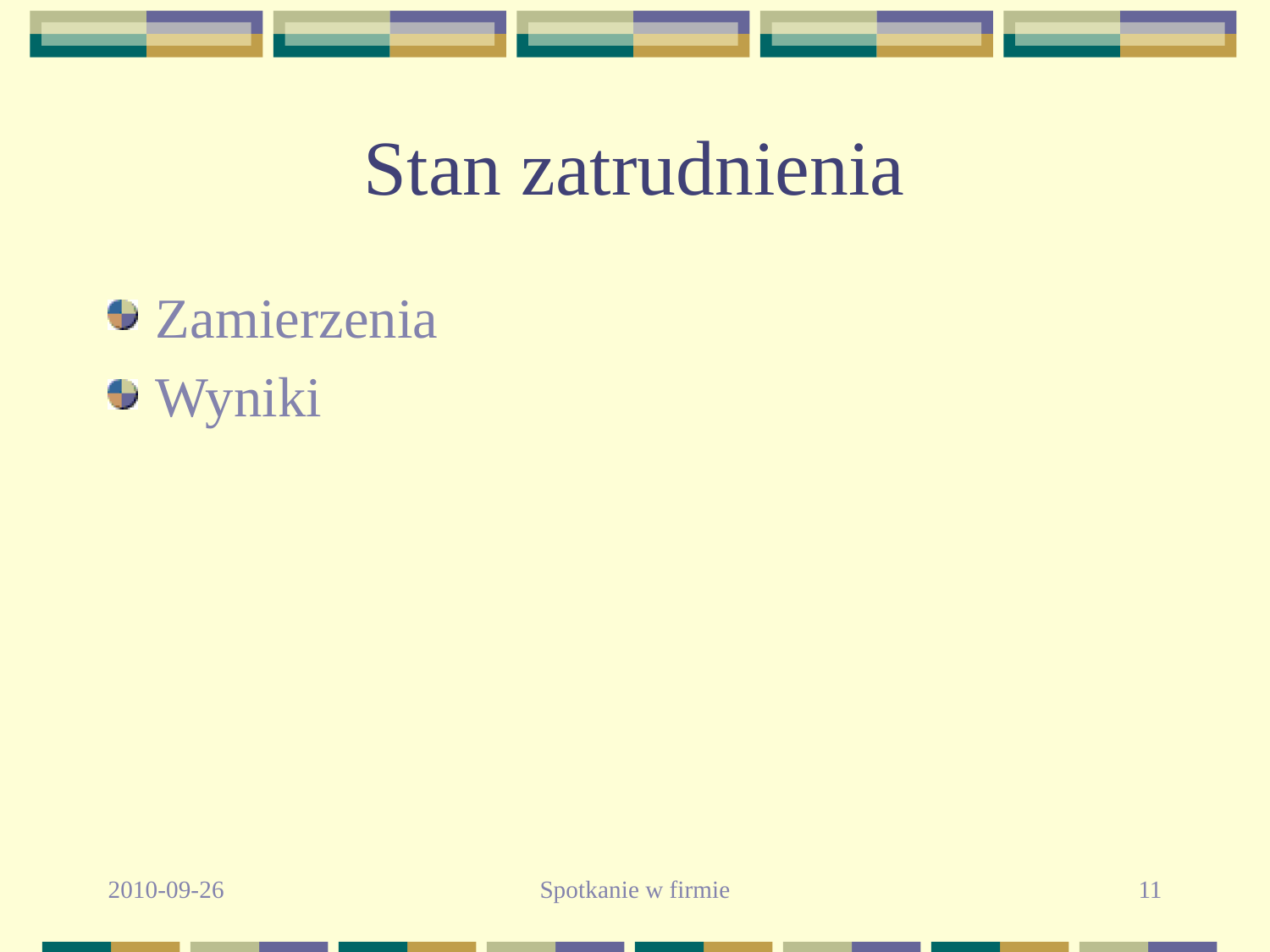

# Stan zatrudnienia
Zamierzenia
Wyniki
2010-09-26
Spotkanie w firmie
11